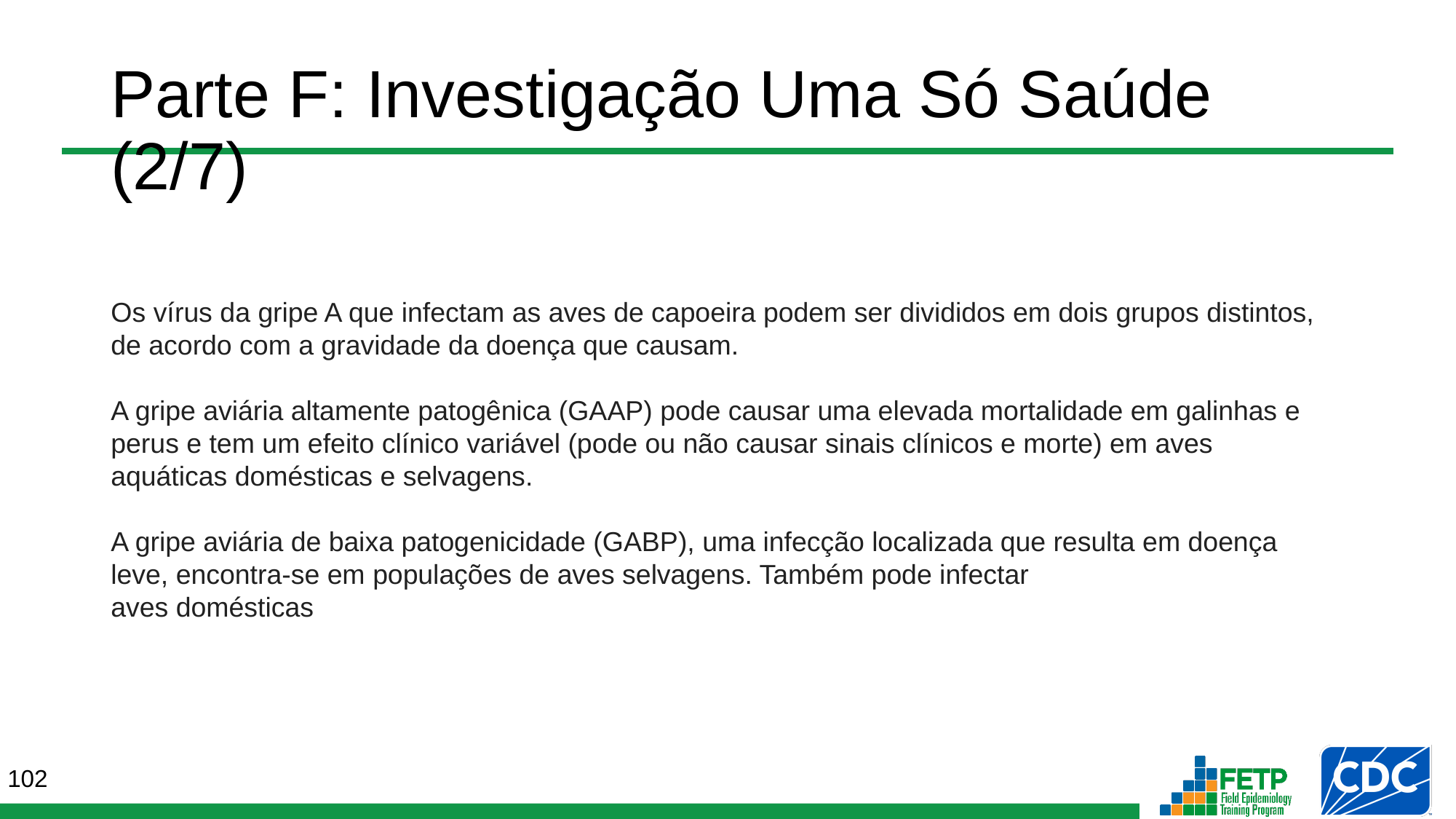

# Parte F: Investigação Uma Só Saúde (2/7)
Os vírus da gripe A que infectam as aves de capoeira podem ser divididos em dois grupos distintos, de acordo com a gravidade da doença que causam.

A gripe aviária altamente patogênica (GAAP) pode causar uma elevada mortalidade em galinhas e perus e tem um efeito clínico variável (pode ou não causar sinais clínicos e morte) em aves aquáticas domésticas e selvagens.

A gripe aviária de baixa patogenicidade (GABP), uma infecção localizada que resulta em doença leve, encontra-se em populações de aves selvagens. Também pode infectar
aves domésticas